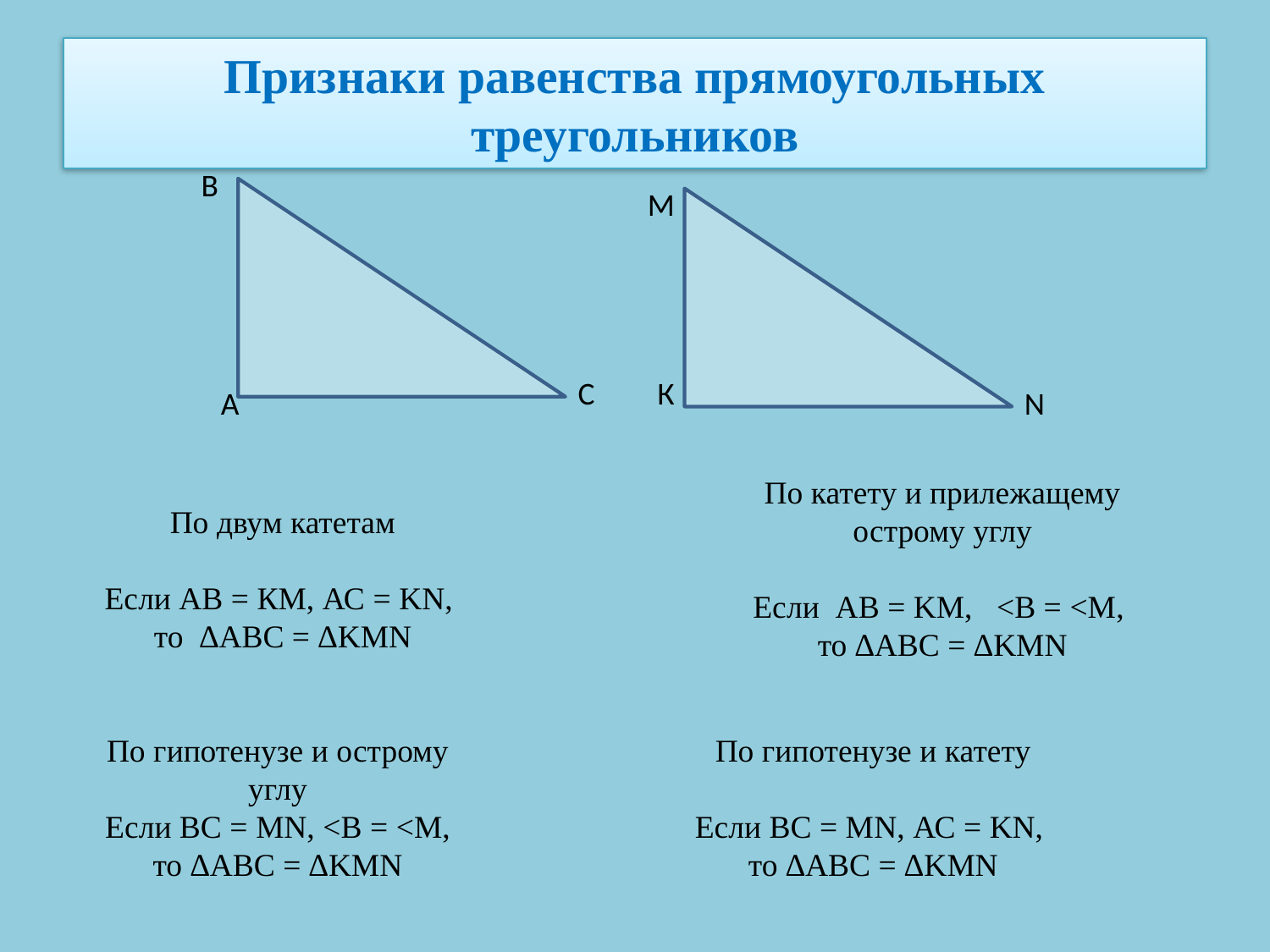

# Признаки равенства прямоугольных треугольников
В

М

С
К
А
N
По катету и прилежащему острому углу

Если  AB = KM,   <B = <M,
то ∆АВС = ∆KMN
По двум катетам

Если АВ = КМ, АС = KN,
то  ∆АВС = ∆KMN
По гипотенузе и острому углу
Если ВС = MN, <B = <M,
то ∆АВС = ∆KMN
По гипотенузе и катету

Если ВС = МN, АС = KN,
то ∆АВС = ∆KMN